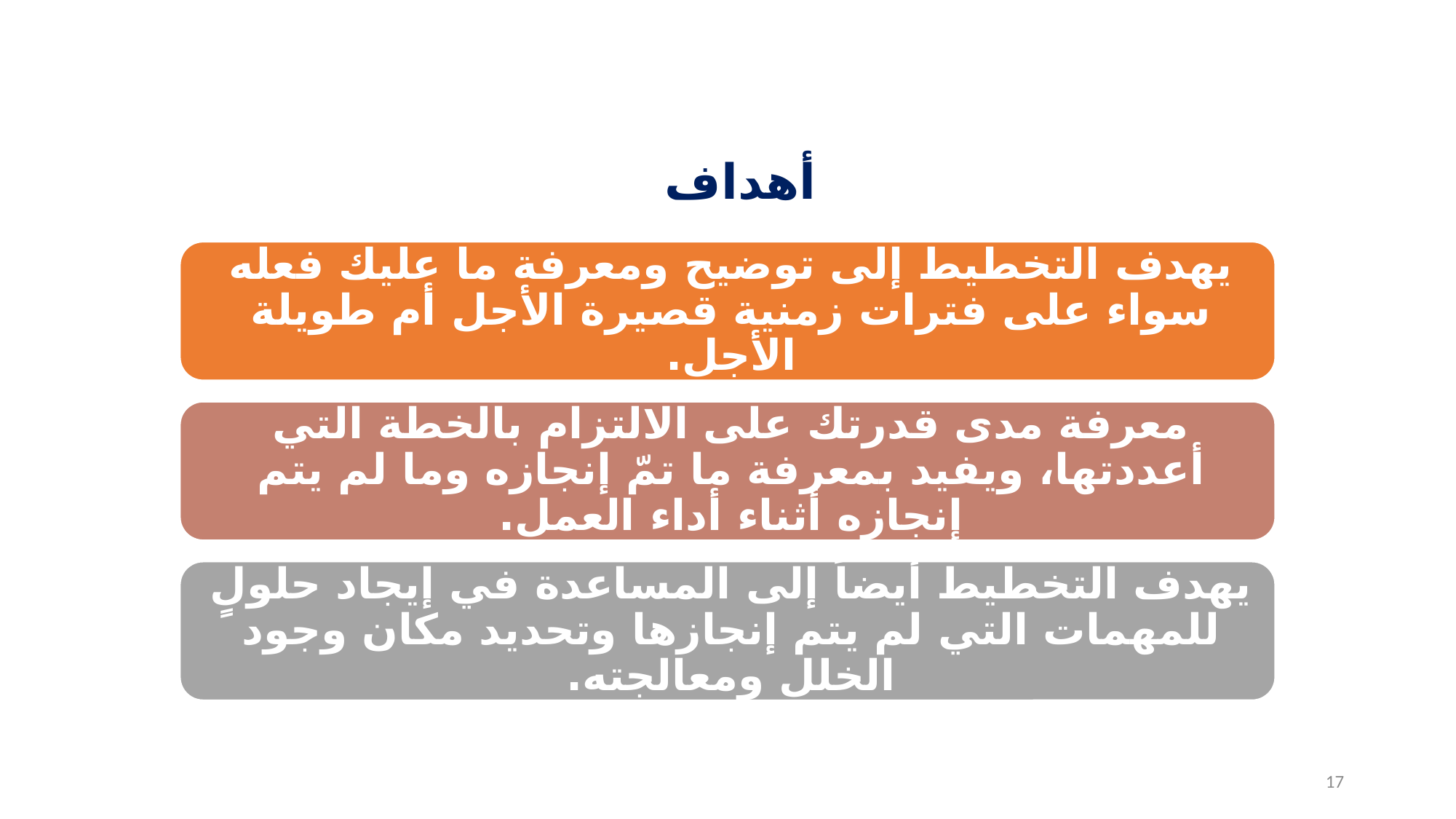

أهداف التخطيط:
يهدف التخطيط إلى توضيح ومعرفة ما عليك فعله سواء على فترات زمنية قصيرة الأجل أم طويلة الأجل.
معرفة مدى قدرتك على الالتزام بالخطة التي أعددتها، ويفيد بمعرفة ما تمّ إنجازه وما لم يتم إنجازه أثناء أداء العمل.
يهدف التخطيط أيضاً إلى المساعدة في إيجاد حلولٍ للمهمات التي لم يتم إنجازها وتحديد مكان وجود الخلل ومعالجته.
17